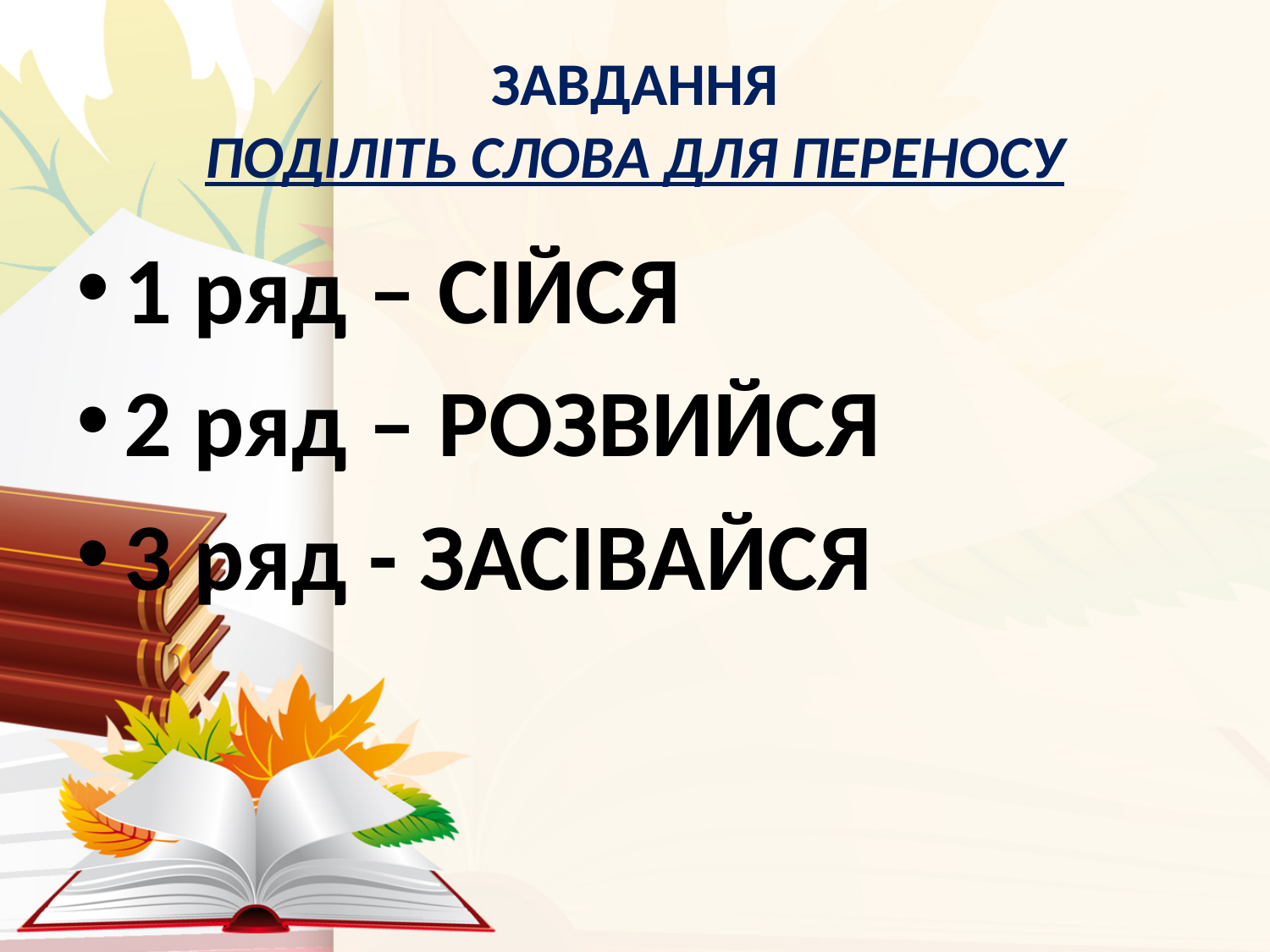

# ЗАВДАННЯ ПОДІЛІТЬ СЛОВА ДЛЯ ПЕРЕНОСУ
1 ряд – СІЙСЯ
2 ряд – РОЗВИЙСЯ
3 ряд - ЗАСІВАЙСЯ